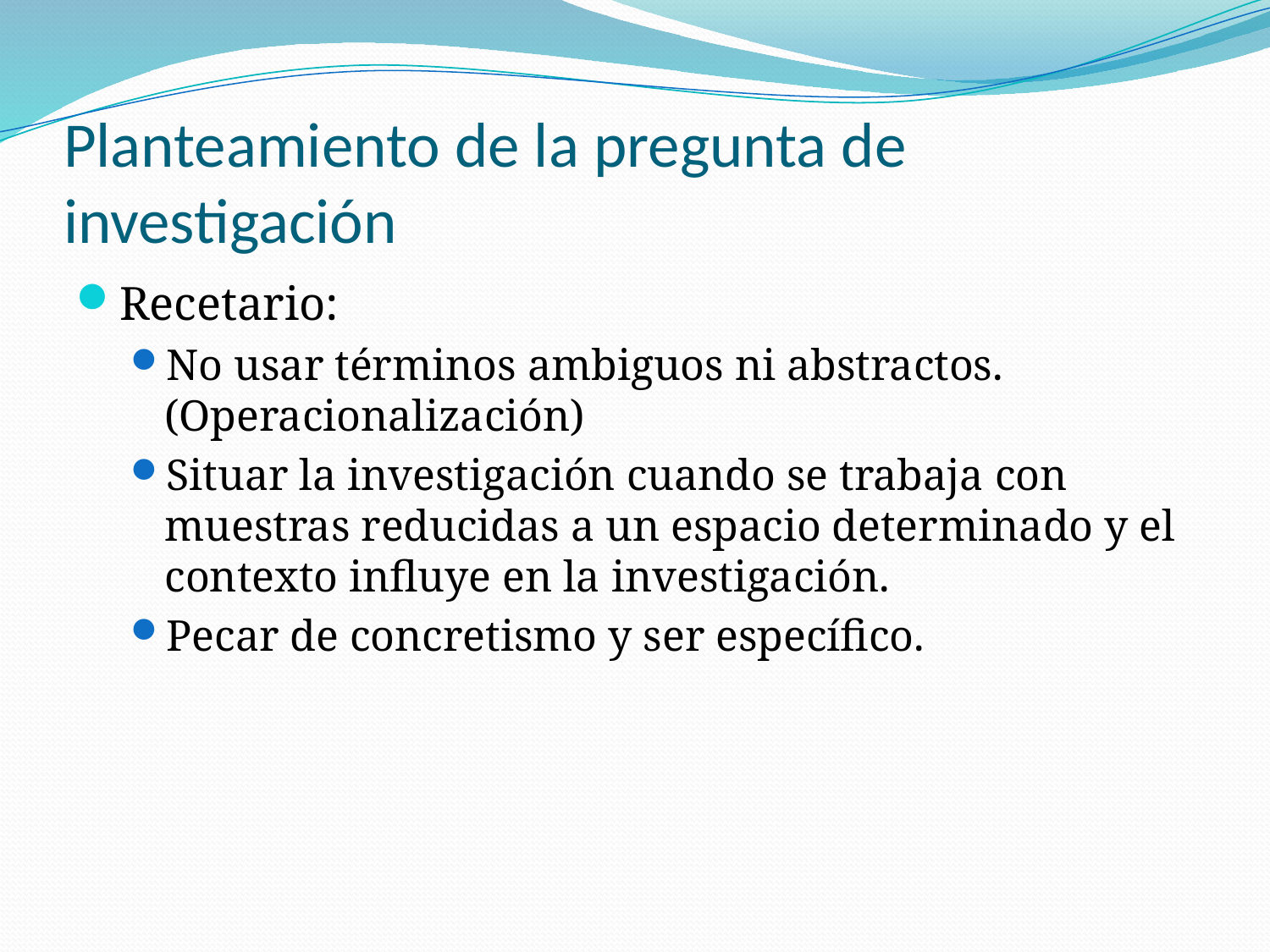

# Planteamiento de la pregunta de investigación
Recetario:
No usar términos ambiguos ni abstractos. (Operacionalización)
Situar la investigación cuando se trabaja con muestras reducidas a un espacio determinado y el contexto influye en la investigación.
Pecar de concretismo y ser específico.